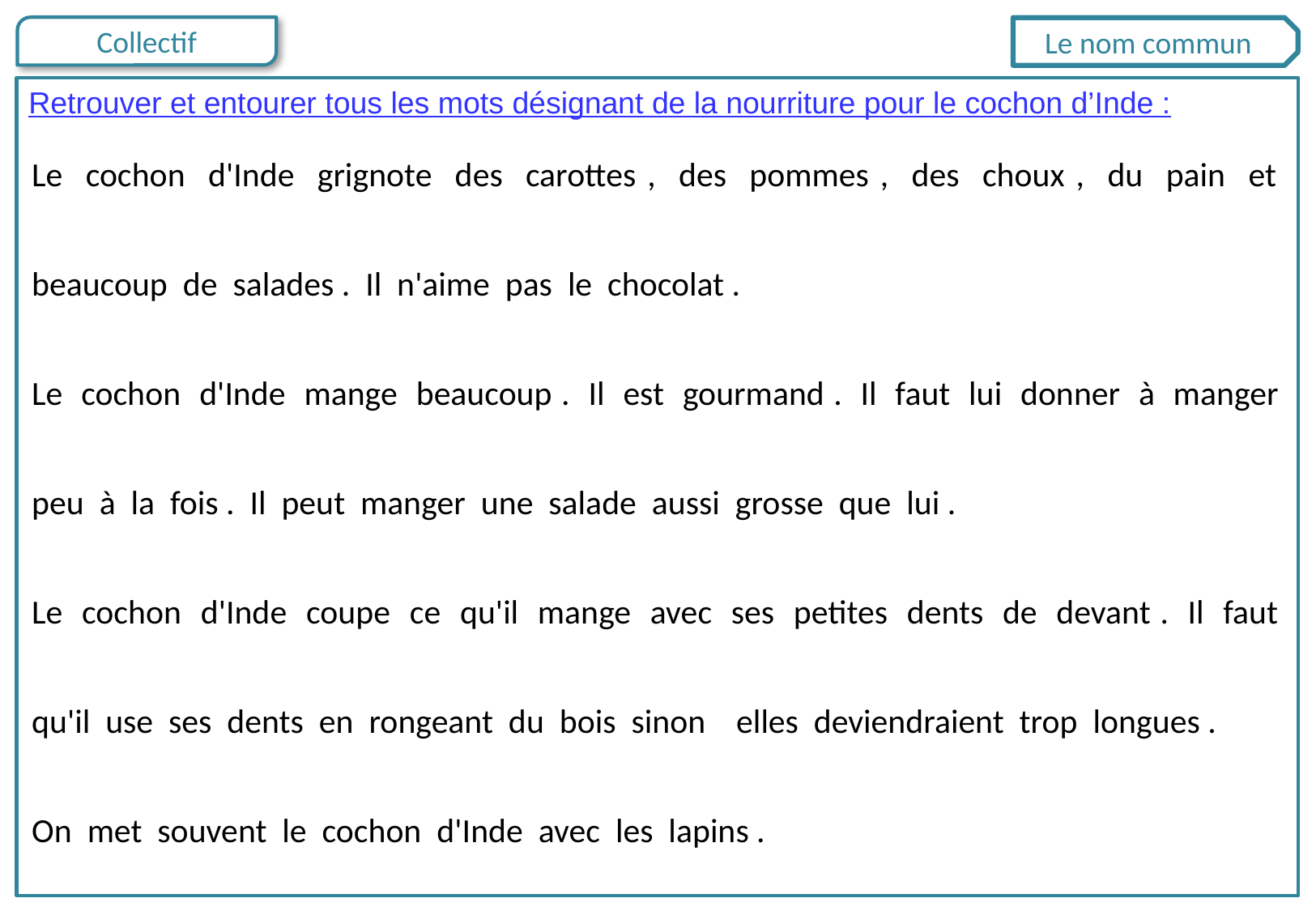

Le nom commun
Retrouver et entourer tous les mots désignant de la nourriture pour le cochon d’Inde :
Le  cochon  d'Inde  grignote  des  carottes ,  des  pommes ,  des  choux ,  du  pain  et  beaucoup  de  salades .  Il  n'aime  pas  le  chocolat .
Le  cochon  d'Inde  mange  beaucoup .  Il  est  gourmand .  Il  faut  lui  donner  à  manger  peu  à  la  fois .  Il  peut  manger  une  salade  aussi  grosse  que  lui .
Le  cochon  d'Inde  coupe  ce  qu'il  mange  avec  ses  petites  dents  de  devant .  Il  faut  qu'il  use  ses  dents  en  rongeant  du  bois  sinon    elles  deviendraient  trop  longues .
On  met  souvent  le  cochon  d'Inde  avec  les  lapins .